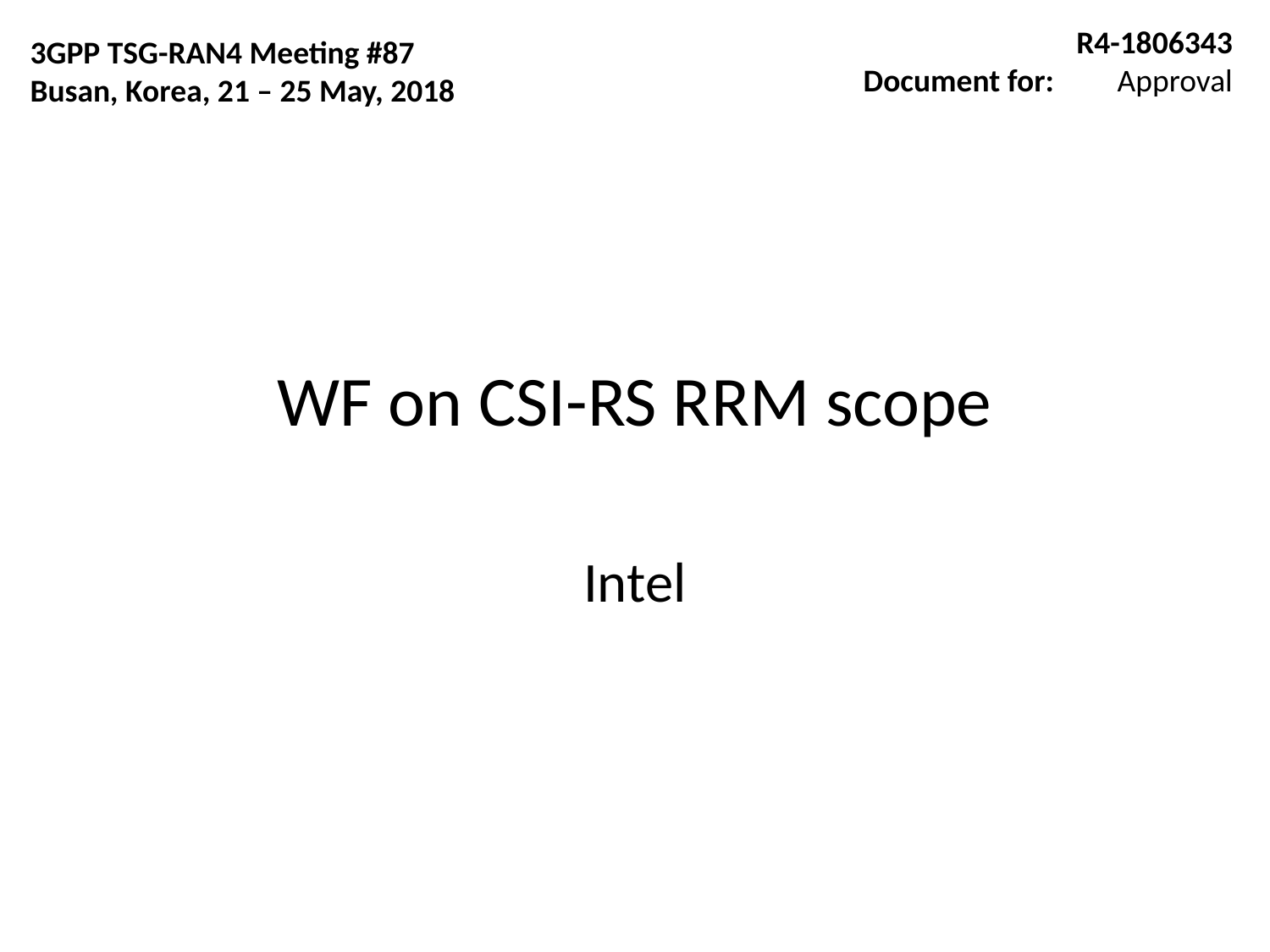

R4-1806343
Document for:	Approval
3GPP TSG-RAN4 Meeting #87
Busan, Korea, 21 – 25 May, 2018
# WF on CSI-RS RRM scope
Intel